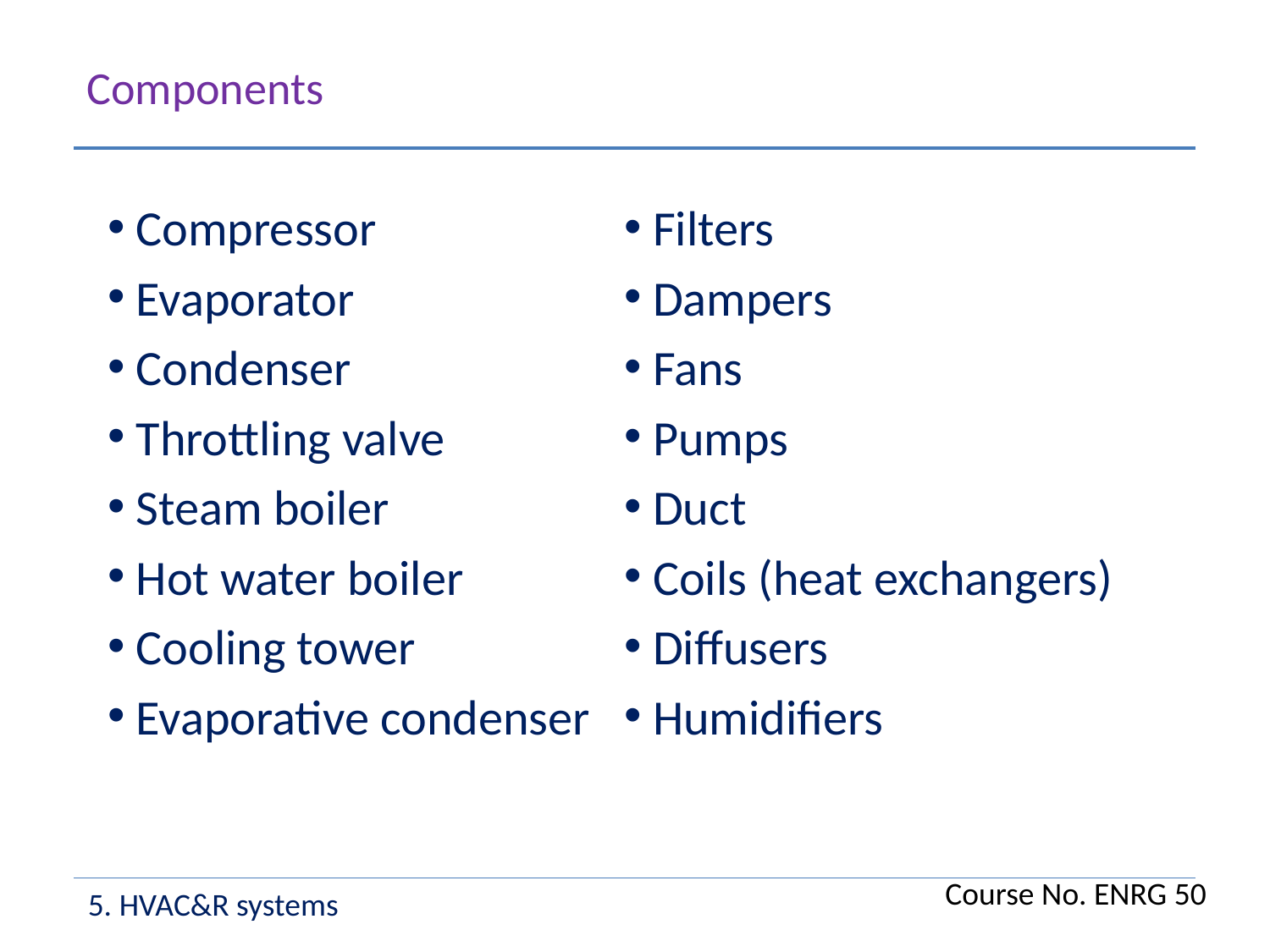

Components
 Compressor
 Evaporator
 Condenser
 Throttling valve
 Steam boiler
 Hot water boiler
 Cooling tower
 Evaporative condenser
 Filters
 Dampers
 Fans
 Pumps
 Duct
 Coils (heat exchangers)
 Diffusers
 Humidifiers
Course No. ENRG 50
5. HVAC&R systems